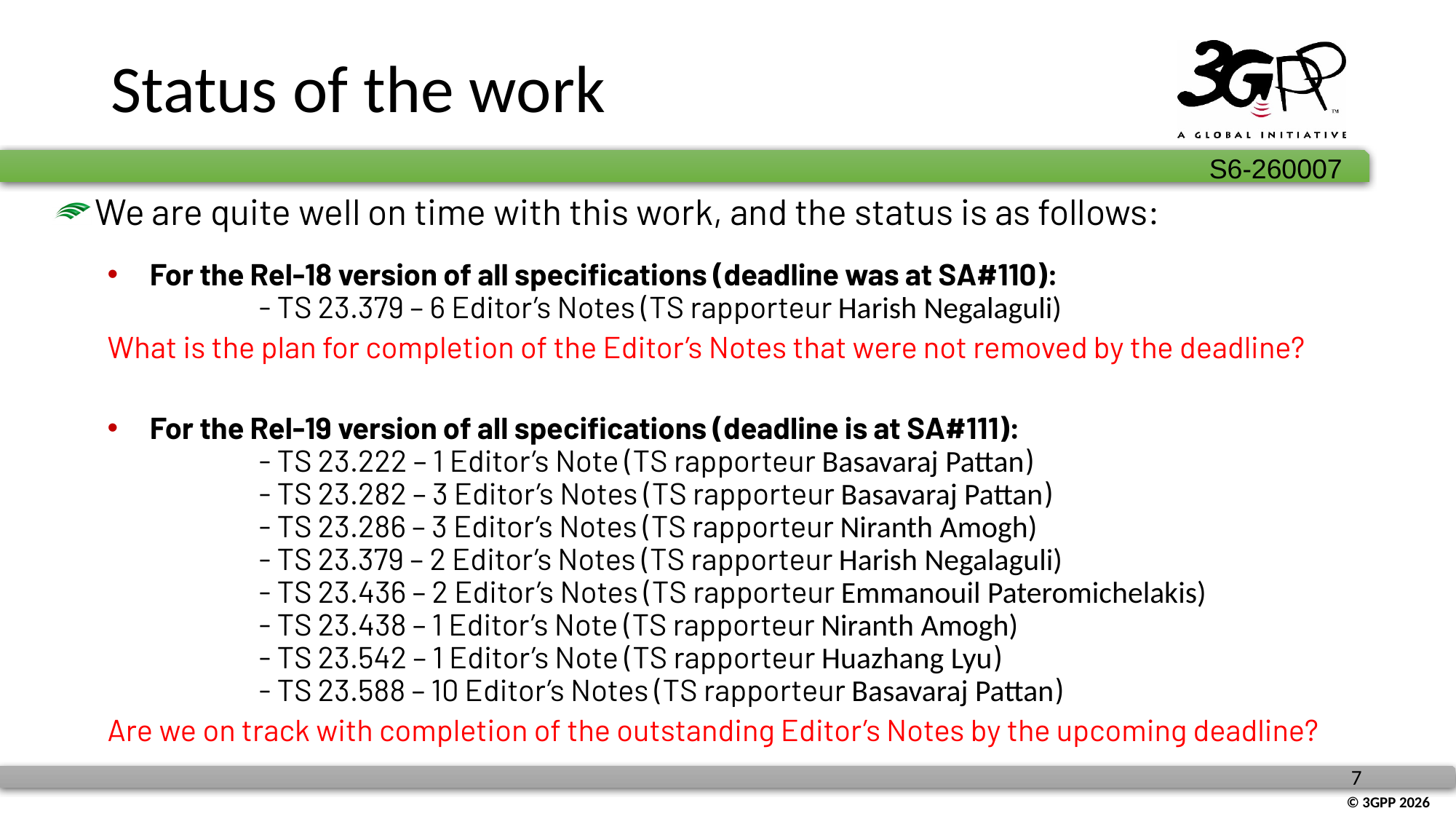

# Status of the work
We are quite well on time with this work, and the status is as follows:
For the Rel-18 version of all specifications (deadline was at SA#110):
	- TS 23.379 – 6 Editor’s Notes (TS rapporteur Harish Negalaguli)
What is the plan for completion of the Editor’s Notes that were not removed by the deadline?

For the Rel-19 version of all specifications (deadline is at SA#111):
	- TS 23.222 – 1 Editor’s Note (TS rapporteur Basavaraj Pattan)
	- TS 23.282 – 3 Editor’s Notes (TS rapporteur Basavaraj Pattan)
	- TS 23.286 – 3 Editor’s Notes (TS rapporteur Niranth Amogh)
	- TS 23.379 – 2 Editor’s Notes (TS rapporteur Harish Negalaguli)
	- TS 23.436 – 2 Editor’s Notes (TS rapporteur Emmanouil Pateromichelakis)
	- TS 23.438 – 1 Editor’s Note (TS rapporteur Niranth Amogh)
	- TS 23.542 – 1 Editor’s Note (TS rapporteur Huazhang Lyu)
	- TS 23.588 – 10 Editor’s Notes (TS rapporteur Basavaraj Pattan)
Are we on track with completion of the outstanding Editor’s Notes by the upcoming deadline?